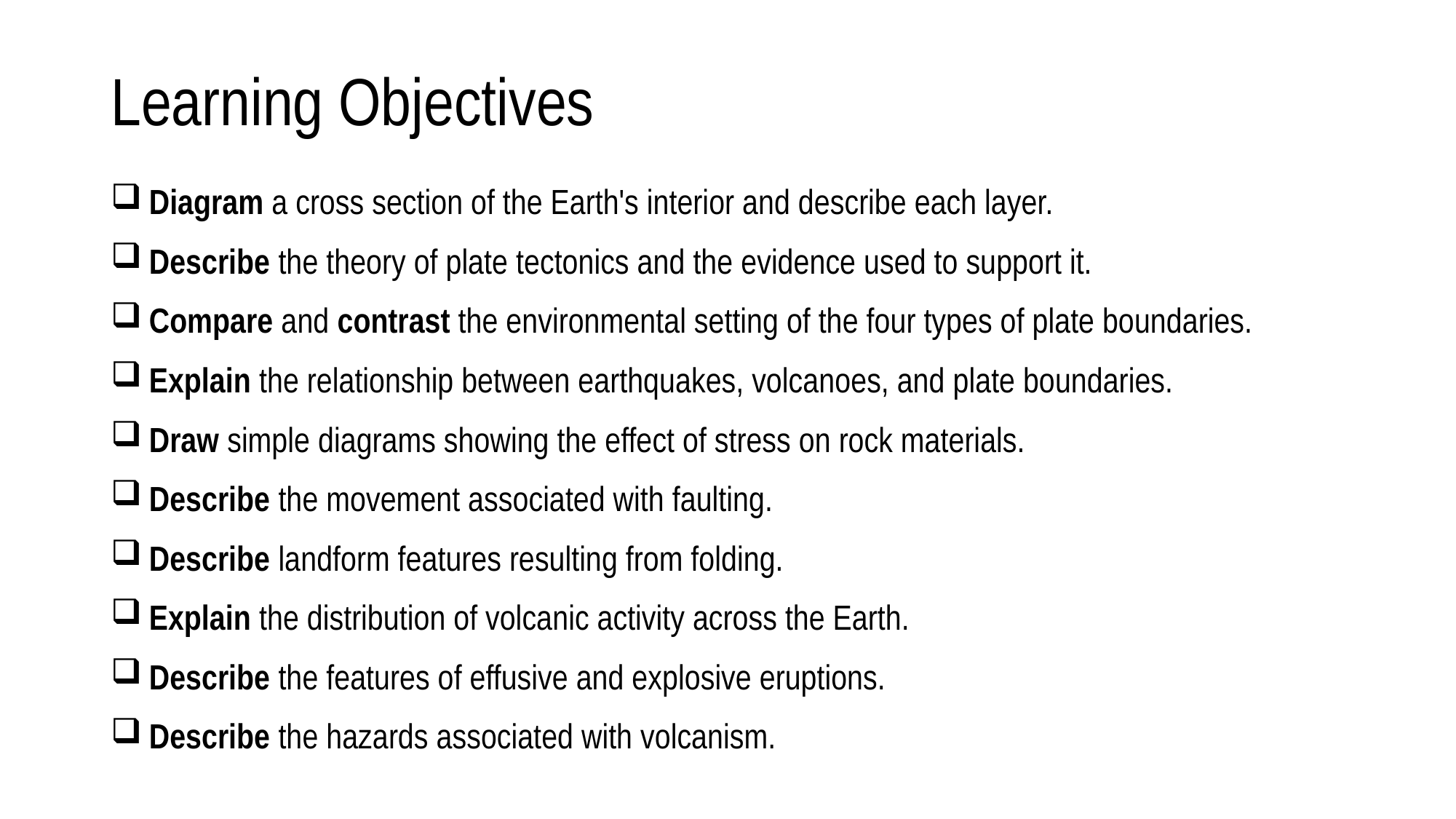

# Learning Objectives
 Diagram a cross section of the Earth's interior and describe each layer.
 Describe the theory of plate tectonics and the evidence used to support it.
 Compare and contrast the environmental setting of the four types of plate boundaries.
 Explain the relationship between earthquakes, volcanoes, and plate boundaries.
 Draw simple diagrams showing the effect of stress on rock materials.
 Describe the movement associated with faulting.
 Describe landform features resulting from folding.
 Explain the distribution of volcanic activity across the Earth.
 Describe the features of effusive and explosive eruptions.
 Describe the hazards associated with volcanism.